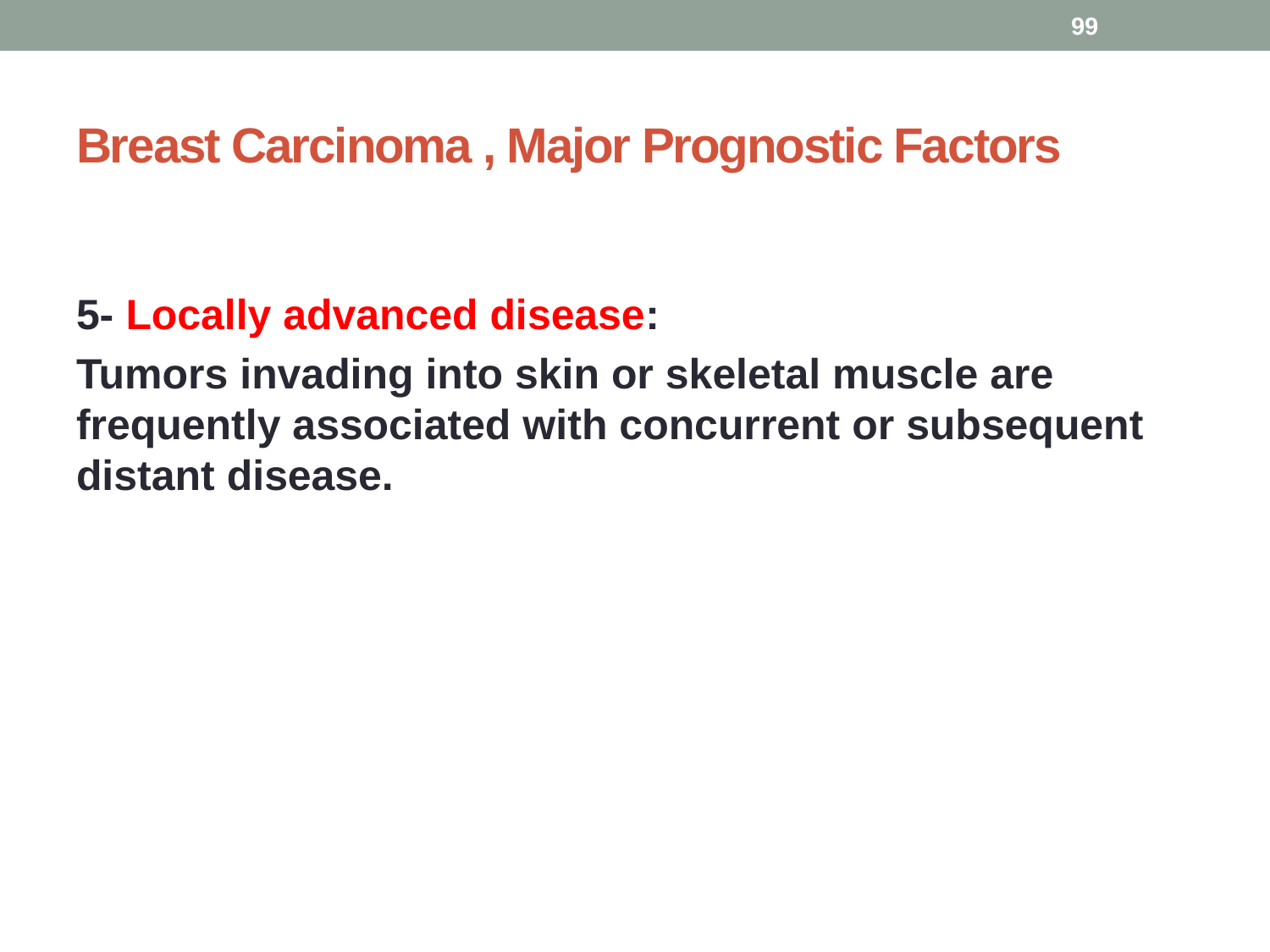

99
# Breast Carcinoma , Major Prognostic Factors

5- Locally advanced disease:
Tumors invading into skin or skeletal muscle are frequently associated with concurrent or subsequent distant disease.